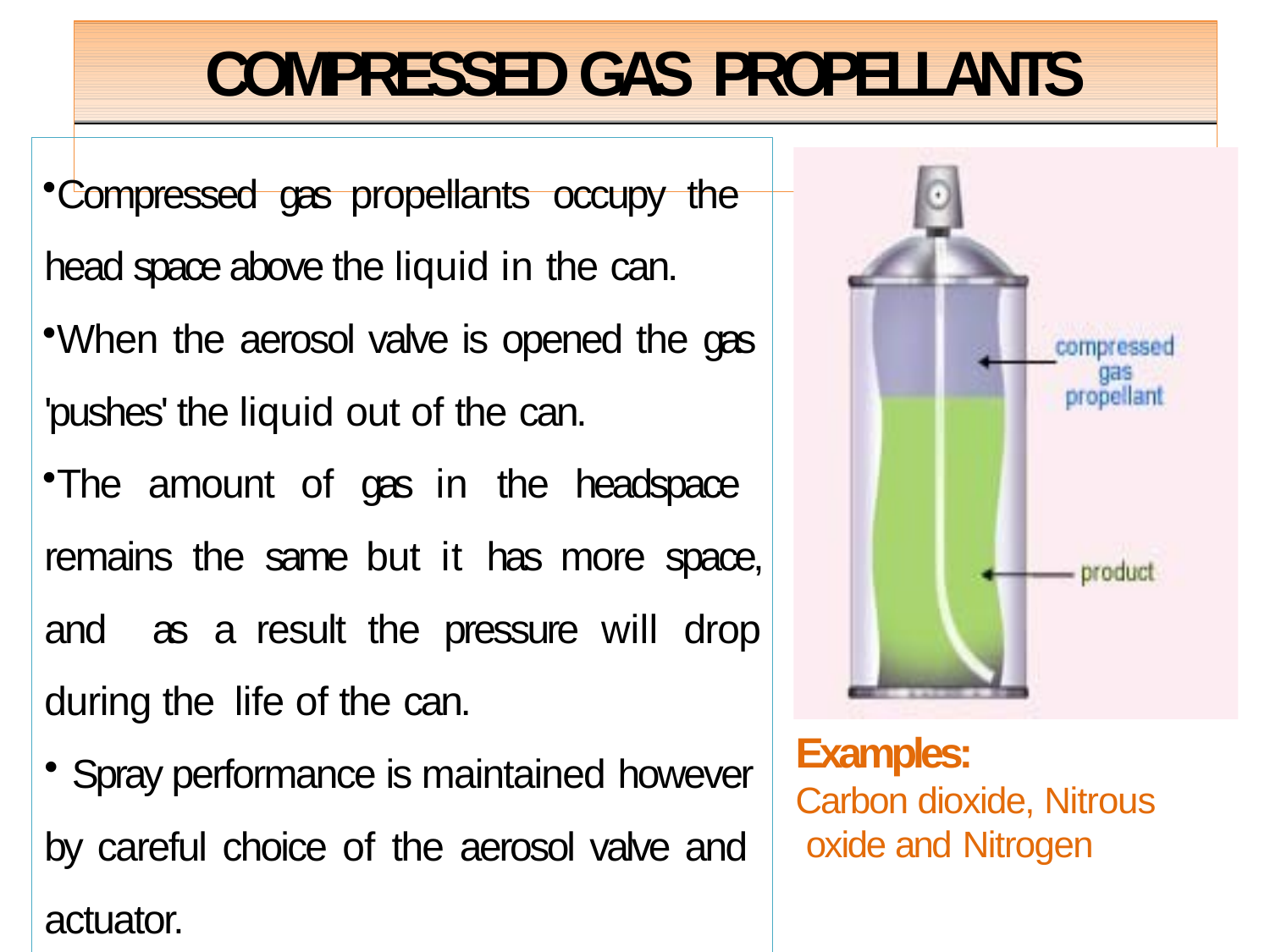

# COMPRESSED GAS PROPELLANTS

Compressed gas propellants occupy the  head space above the liquid in the can.
When the aerosol valve is opened the gas  'pushes' the liquid out of the can.
The amount of gas in the headspace  remains the same but it has more space, and  as a result the pressure will drop during the  life of the can.
Spray performance is maintained however
by careful choice of the aerosol valve and  actuator.

Examples:
Carbon dioxide, Nitrous  oxide and Nitrogen